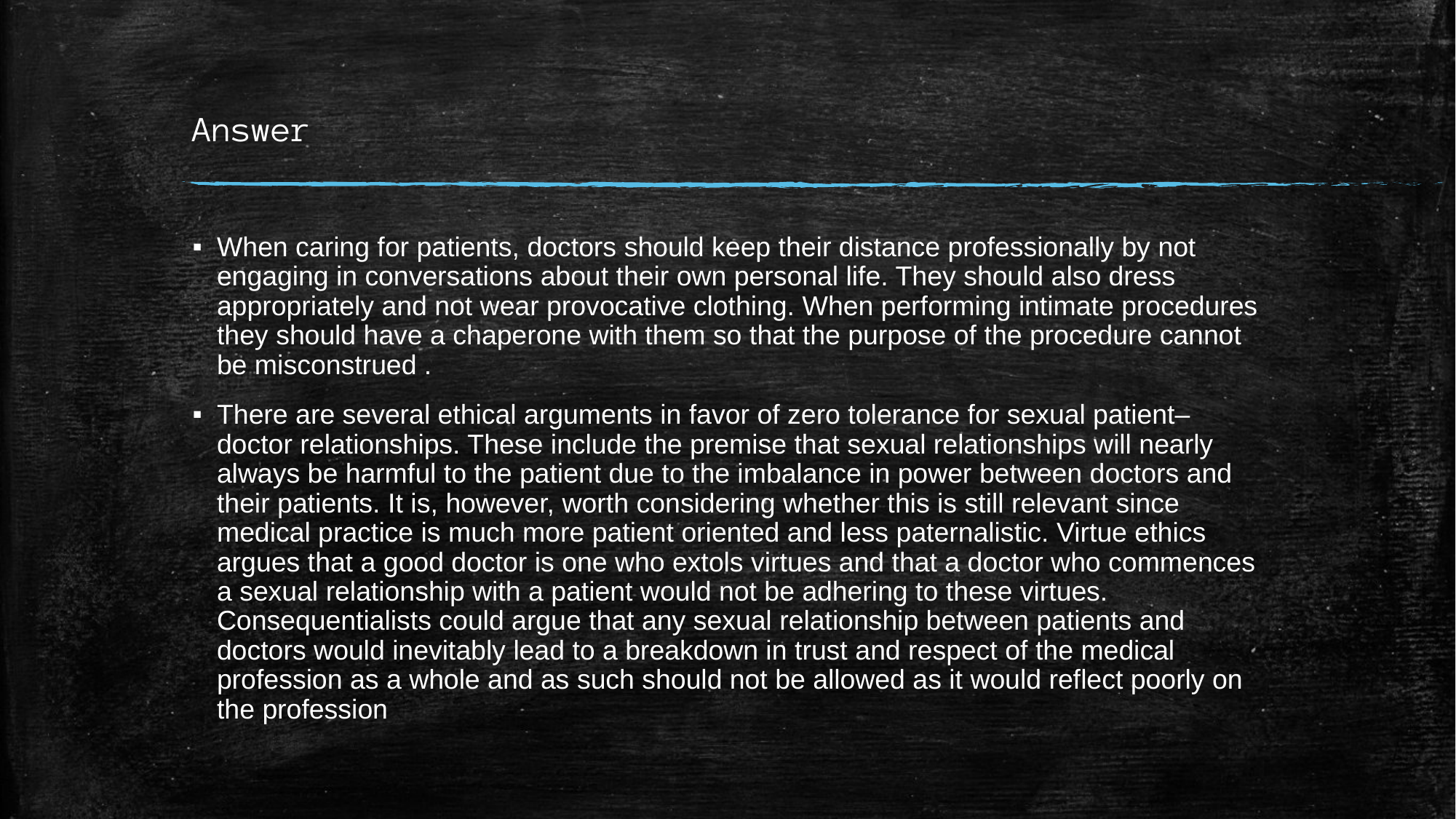

# Answer
When caring for patients, doctors should keep their distance professionally by not engaging in conversations about their own personal life. They should also dress appropriately and not wear provocative clothing. When performing intimate procedures they should have a chaperone with them so that the purpose of the procedure cannot be misconstrued .
There are several ethical arguments in favor of zero tolerance for sexual patient–doctor relationships. These include the premise that sexual relationships will nearly always be harmful to the patient due to the imbalance in power between doctors and their patients. It is, however, worth considering whether this is still relevant since medical practice is much more patient oriented and less paternalistic. Virtue ethics argues that a good doctor is one who extols virtues and that a doctor who commences a sexual relationship with a patient would not be adhering to these virtues. Consequentialists could argue that any sexual relationship between patients and doctors would inevitably lead to a breakdown in trust and respect of the medical profession as a whole and as such should not be allowed as it would reflect poorly on the profession